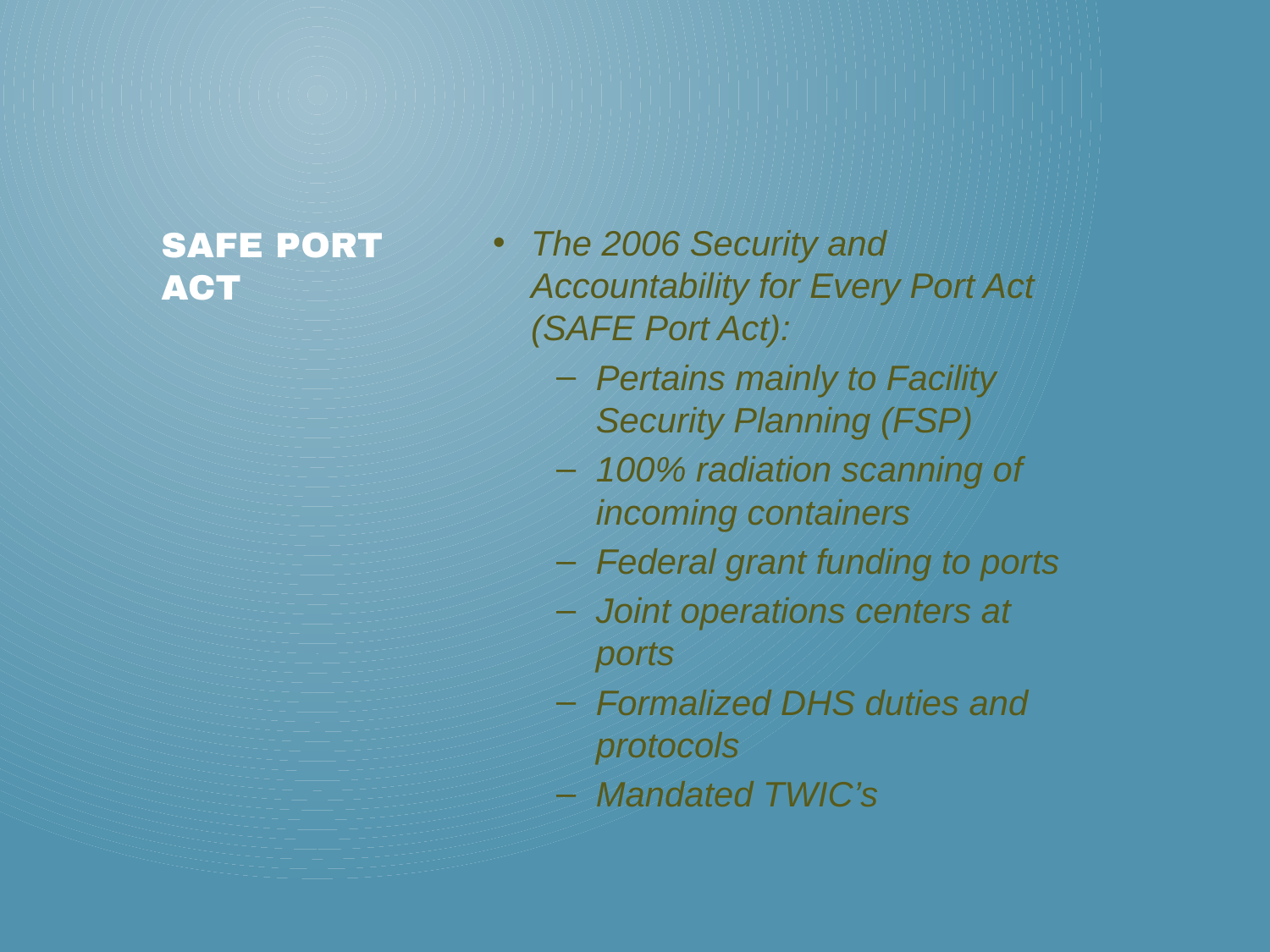

The 2006 Security and Accountability for Every Port Act (SAFE Port Act):
Pertains mainly to Facility Security Planning (FSP)
100% radiation scanning of incoming containers
Federal grant funding to ports
Joint operations centers at ports
Formalized DHS duties and protocols
Mandated TWIC’s
# SAFE port act